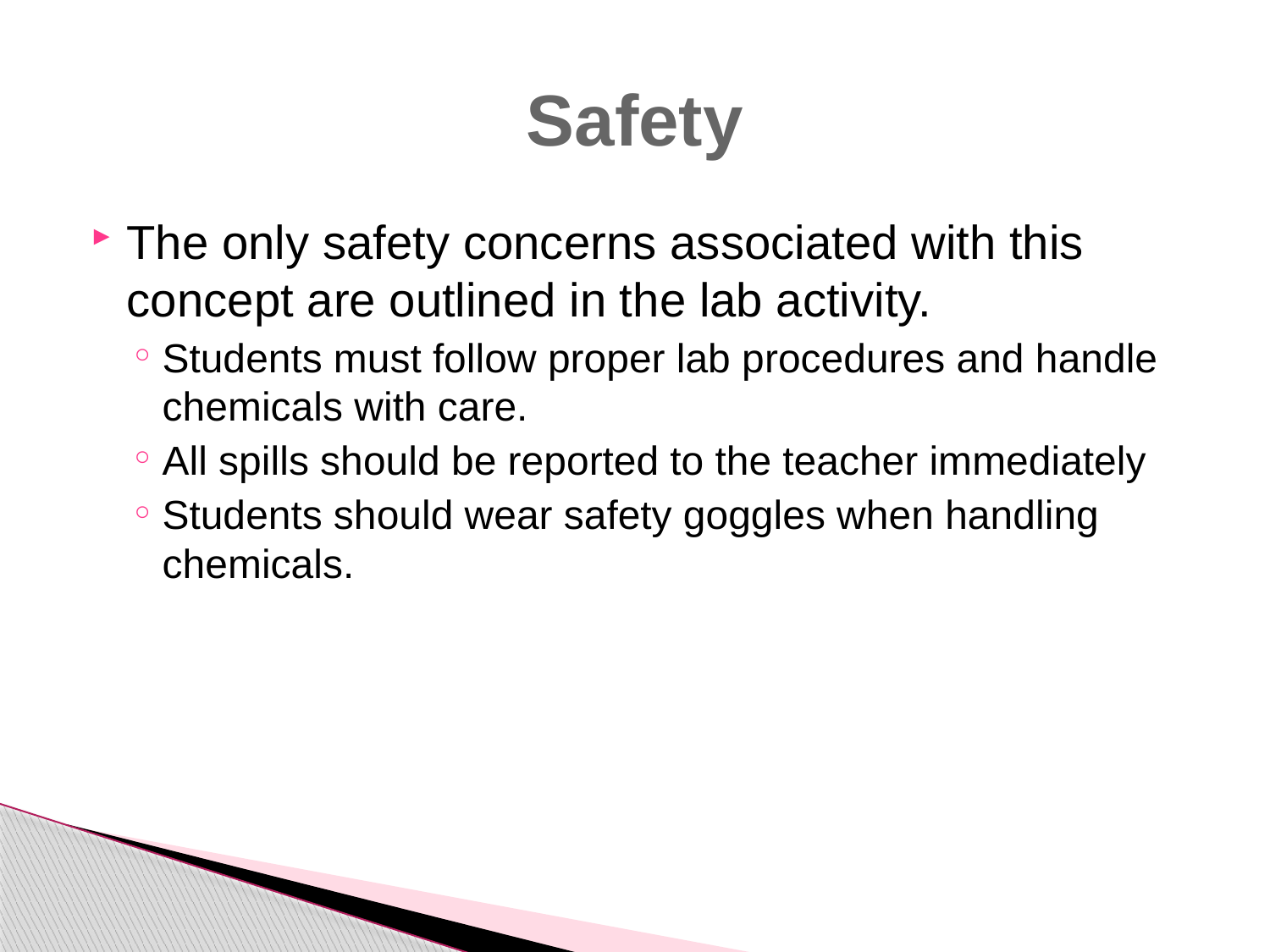

# Safety
The only safety concerns associated with this concept are outlined in the lab activity.
Students must follow proper lab procedures and handle chemicals with care.
All spills should be reported to the teacher immediately
Students should wear safety goggles when handling chemicals.